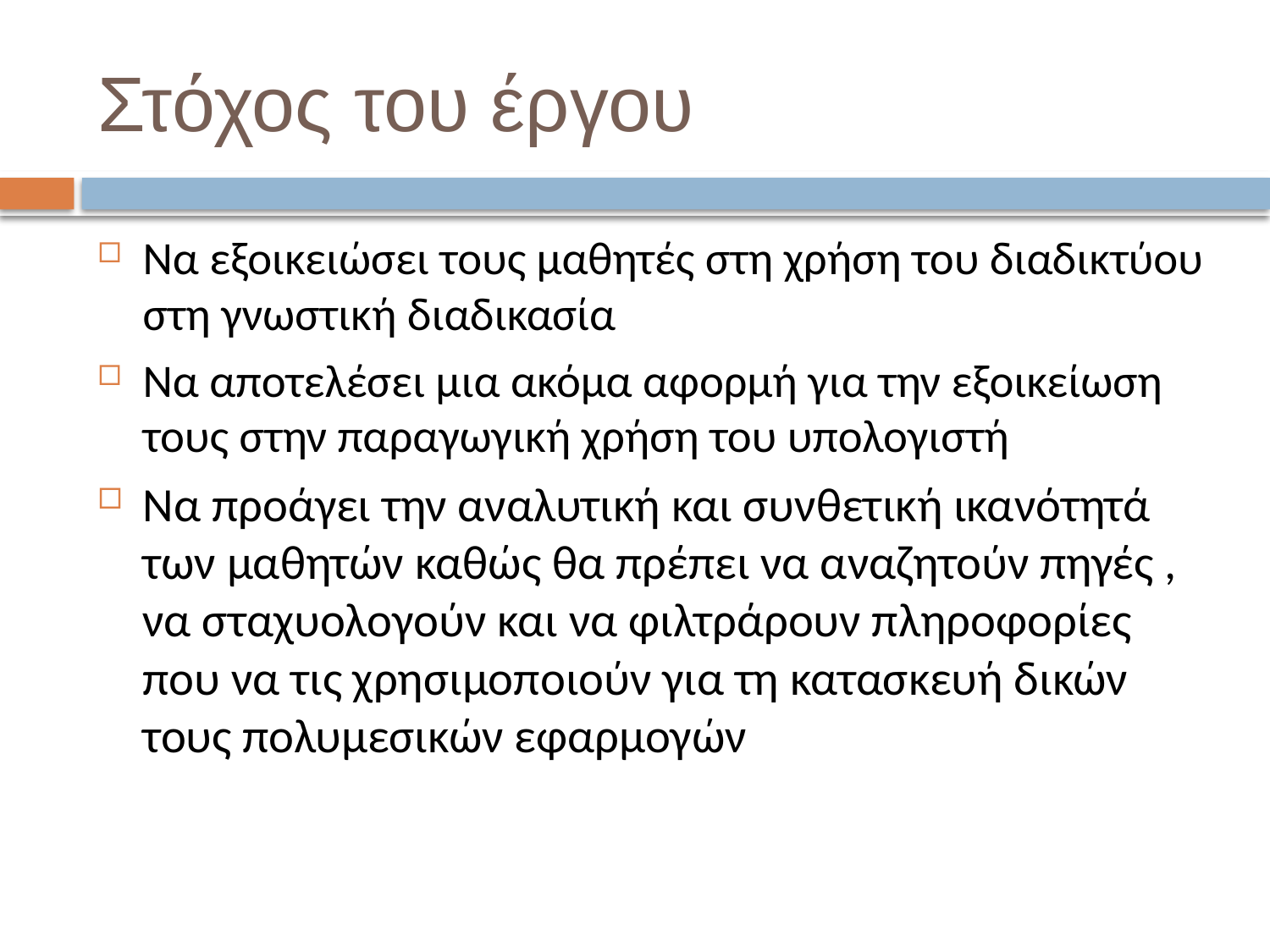

# Στόχος του έργου
Να εξοικειώσει τους μαθητές στη χρήση του διαδικτύου στη γνωστική διαδικασία
Να αποτελέσει μια ακόμα αφορμή για την εξοικείωση τους στην παραγωγική χρήση του υπολογιστή
Να προάγει την αναλυτική και συνθετική ικανότητά των μαθητών καθώς θα πρέπει να αναζητούν πηγές , να σταχυολογούν και να φιλτράρουν πληροφορίες που να τις χρησιμοποιούν για τη κατασκευή δικών τους πολυμεσικών εφαρμογών